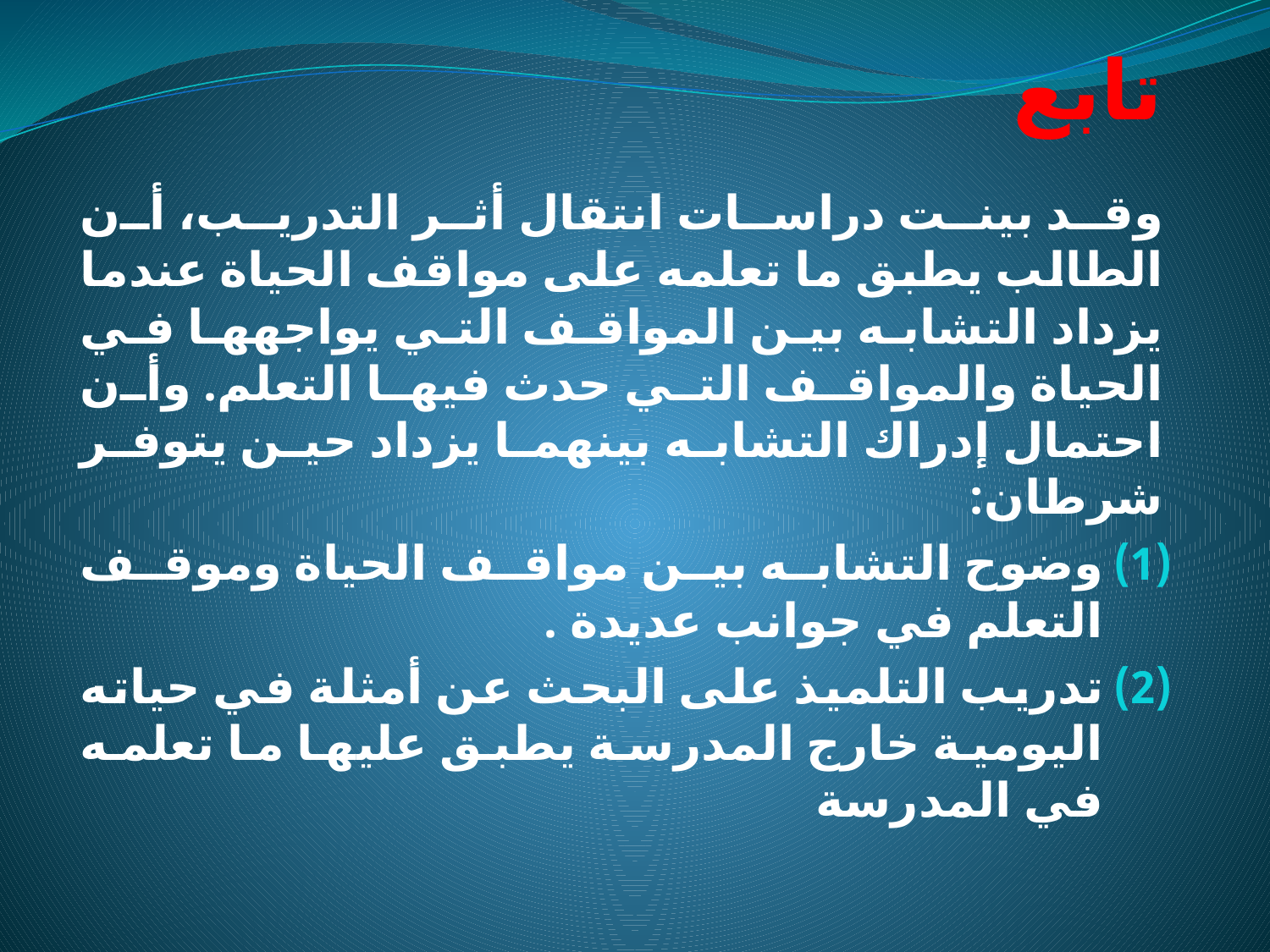

# تابع
وقد بينت دراسات انتقال أثر التدريب، أن الطالب يطبق ما تعلمه على مواقف الحياة عندما يزداد التشابه بين المواقف التي يواجهها في الحياة والمواقف التي حدث فيها التعلم. وأن احتمال إدراك التشابه بينهما يزداد حين يتوفر شرطان:
وضوح التشابه بين مواقف الحياة وموقف التعلم في جوانب عديدة .
تدريب التلميذ على البحث عن أمثلة في حياته اليومية خارج المدرسة يطبق عليها ما تعلمه في المدرسة